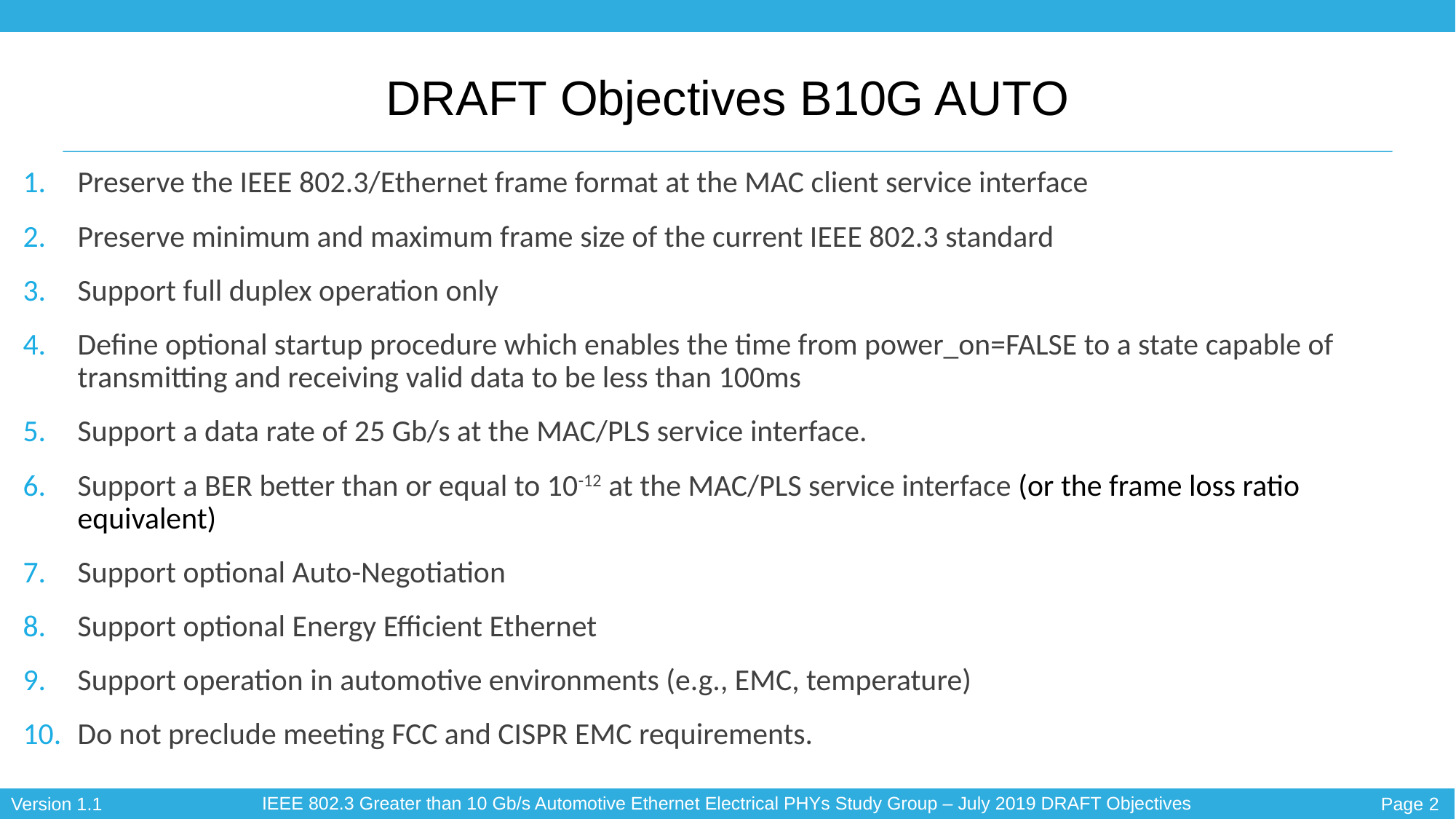

# DRAFT Objectives B10G AUTO
Preserve the IEEE 802.3/Ethernet frame format at the MAC client service interface
Preserve minimum and maximum frame size of the current IEEE 802.3 standard
Support full duplex operation only
Define optional startup procedure which enables the time from power_on=FALSE to a state capable of transmitting and receiving valid data to be less than 100ms
Support a data rate of 25 Gb/s at the MAC/PLS service interface.
Support a BER better than or equal to 10-12 at the MAC/PLS service interface (or the frame loss ratio equivalent)
Support optional Auto-Negotiation
Support optional Energy Efficient Ethernet
Support operation in automotive environments (e.g., EMC, temperature)
Do not preclude meeting FCC and CISPR EMC requirements.